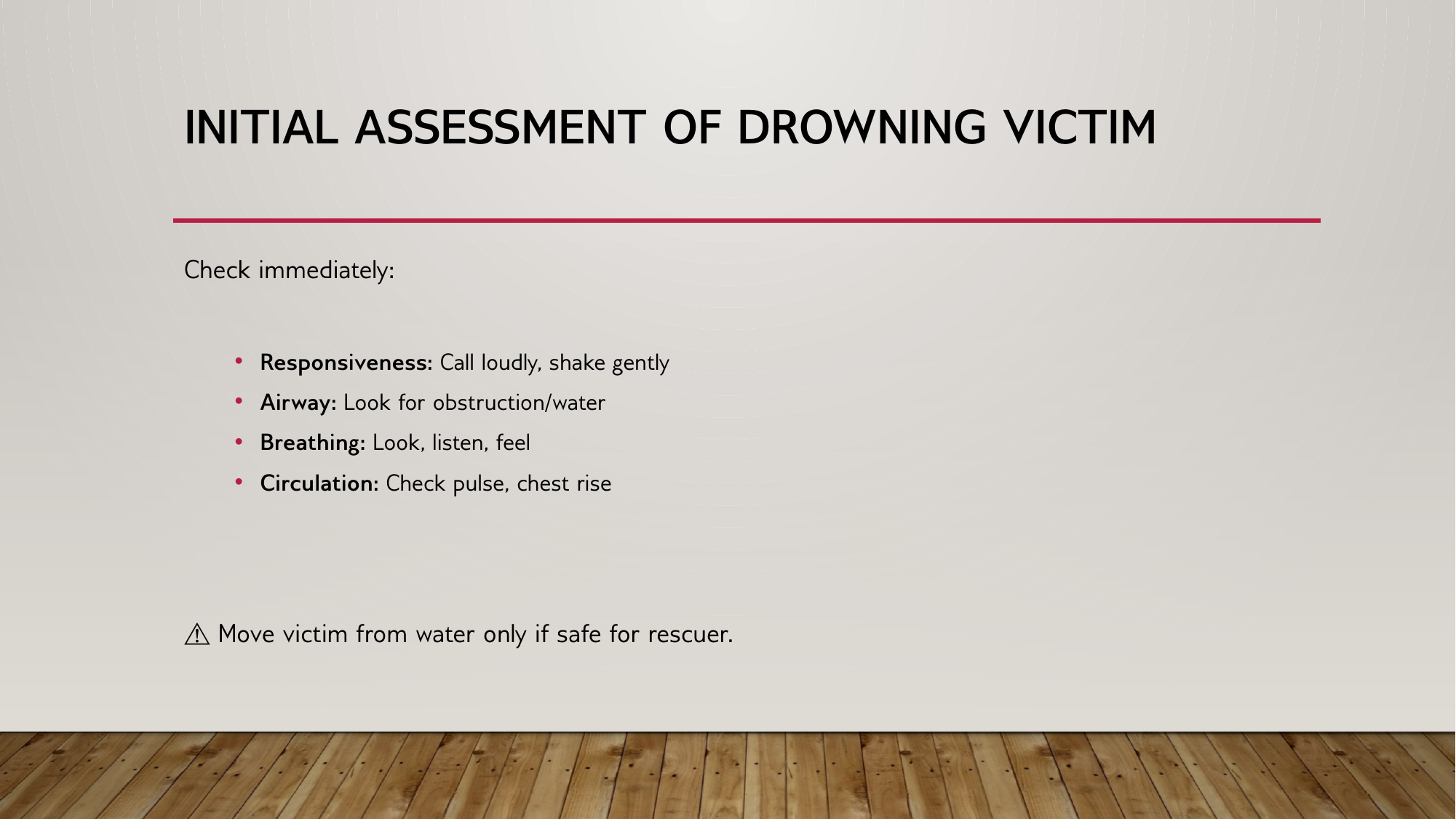

# Initial Assessment of Drowning Victim
Check immediately:

Responsiveness: Call loudly, shake gently
Airway: Look for obstruction/water
Breathing: Look, listen, feel
Circulation: Check pulse, chest rise

⚠️ Move victim from water only if safe for rescuer.